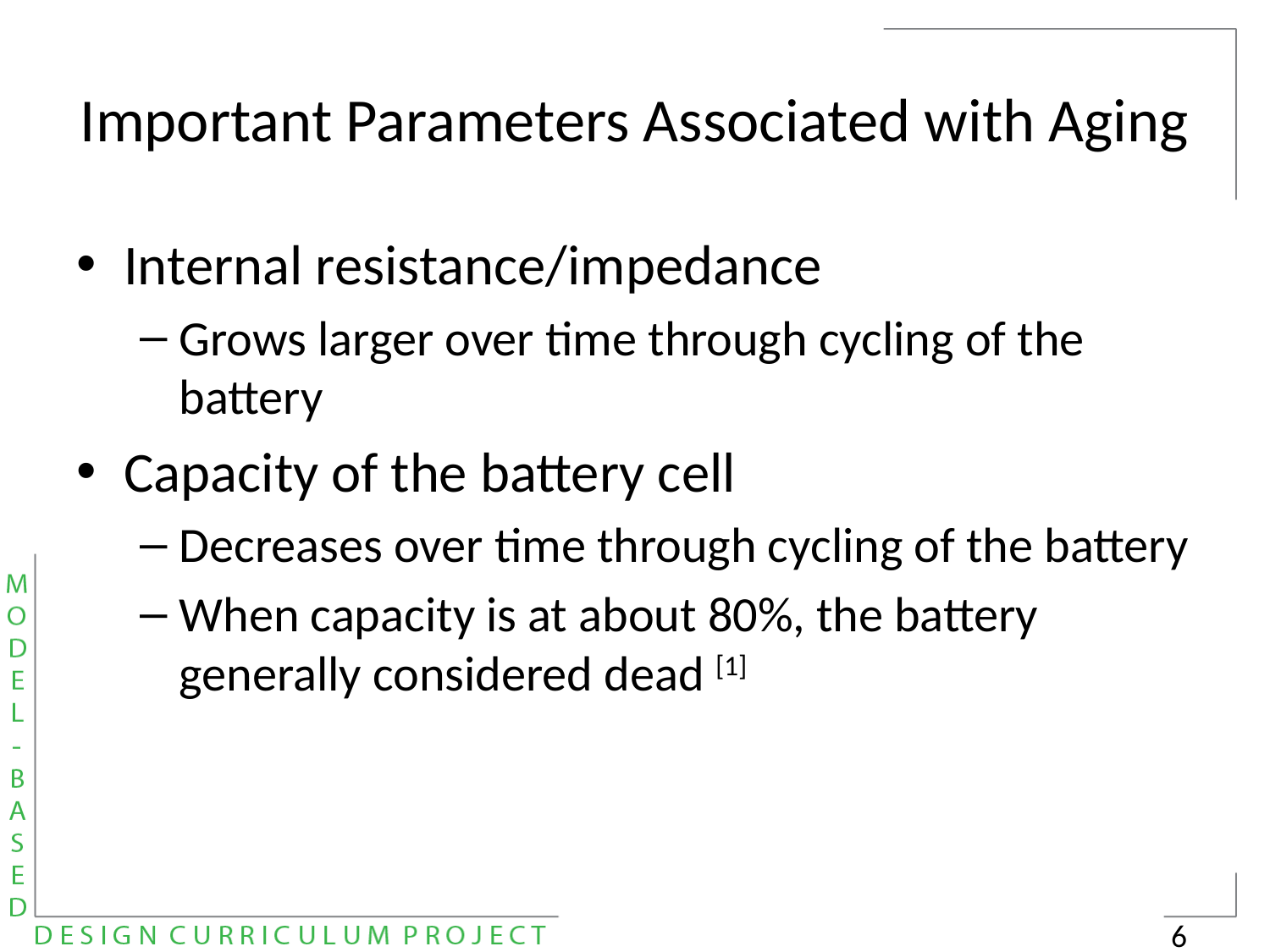

# Important Parameters Associated with Aging
Internal resistance/impedance
Grows larger over time through cycling of the battery
Capacity of the battery cell
Decreases over time through cycling of the battery
When capacity is at about 80%, the battery generally considered dead [1]